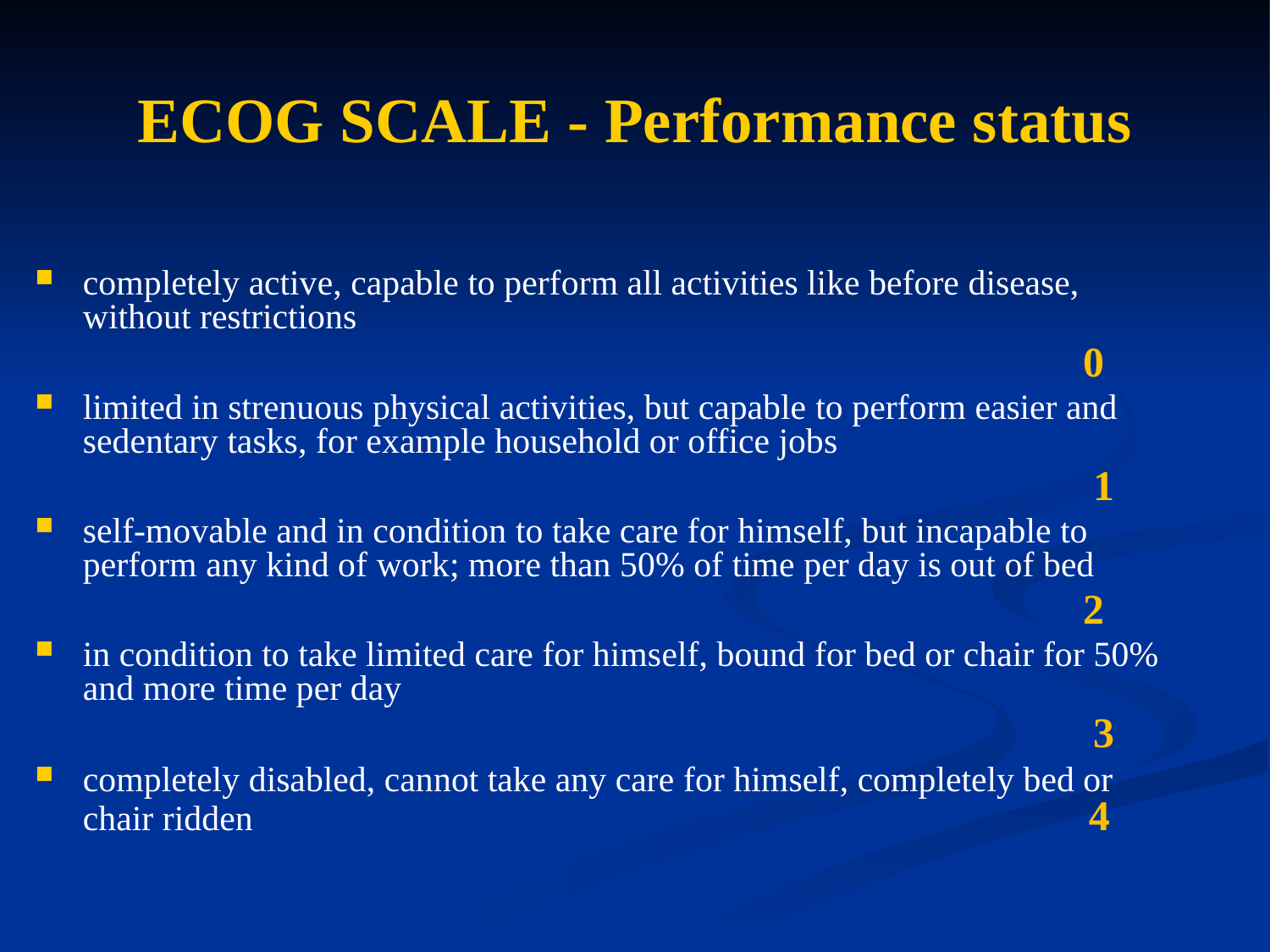

# ECOG SCALE - Performance status

completely active, capable to perform all activities like before disease, without restrictions
                                                                                                   0
limited in strenuous physical activities, but capable to perform easier and sedentary tasks, for example household or office jobs
                                                                                                                       1
self-movable and in condition to take care for himself, but incapable to perform any kind of work; more than 50% of time per day is out of bed
                                                                                                   2
in condition to take limited care for himself, bound for bed or chair for 50% and more time per day
                                                                                                                       3
completely disabled, cannot take any care for himself, completely bed or chair ridden                                                                                              4